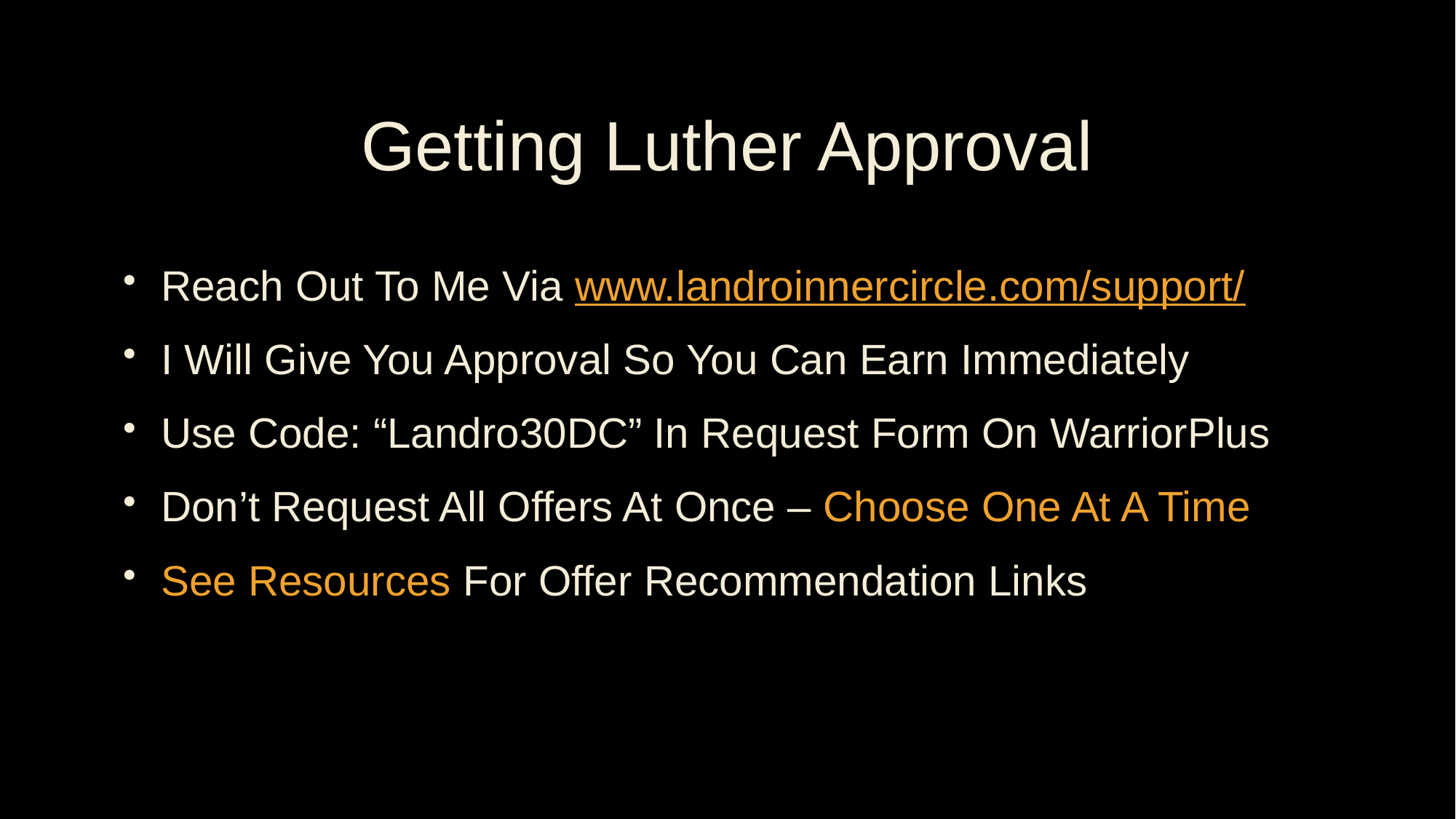

# Getting Luther Approval
Reach Out To Me Via www.landroinnercircle.com/support/
I Will Give You Approval So You Can Earn Immediately
Use Code: “Landro30DC” In Request Form On WarriorPlus
Don’t Request All Offers At Once – Choose One At A Time
See Resources For Offer Recommendation Links